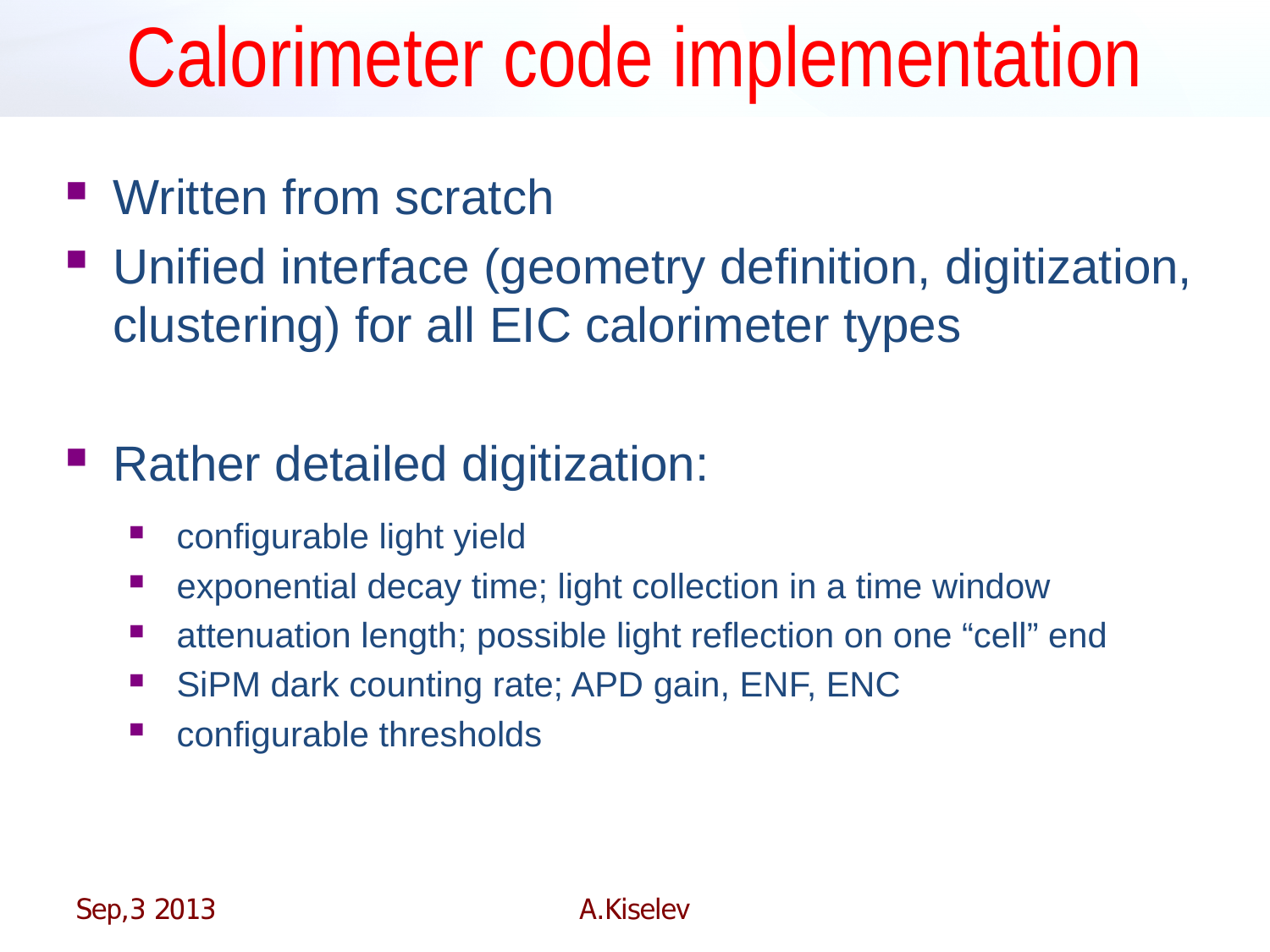

# Calorimeter code implementation
Written from scratch
Unified interface (geometry definition, digitization, clustering) for all EIC calorimeter types

Rather detailed digitization:
configurable light yield
exponential decay time; light collection in a time window
attenuation length; possible light reflection on one “cell” end
SiPM dark counting rate; APD gain, ENF, ENC
configurable thresholds
Sep,3 2013
A.Kiselev